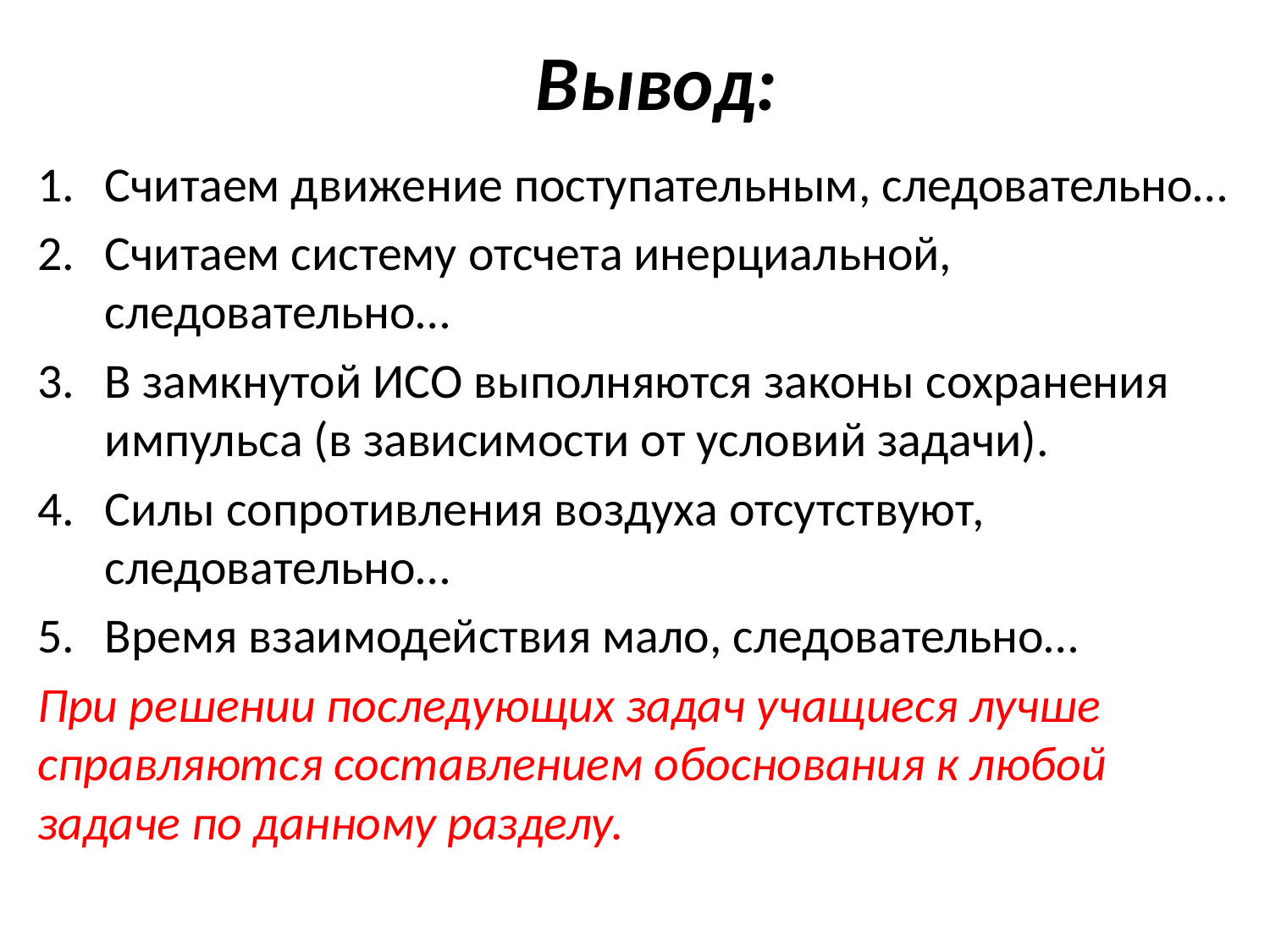

# Вывод:
Считаем движение поступательным, следовательно…
Считаем систему отсчета инерциальной, следовательно…
В замкнутой ИСО выполняются законы сохранения импульса (в зависимости от условий задачи).
Силы сопротивления воздуха отсутствуют, следовательно…
Время взаимодействия мало, следовательно…
При решении последующих задач учащиеся лучше справляются составлением обоснования к любой задаче по данному разделу.